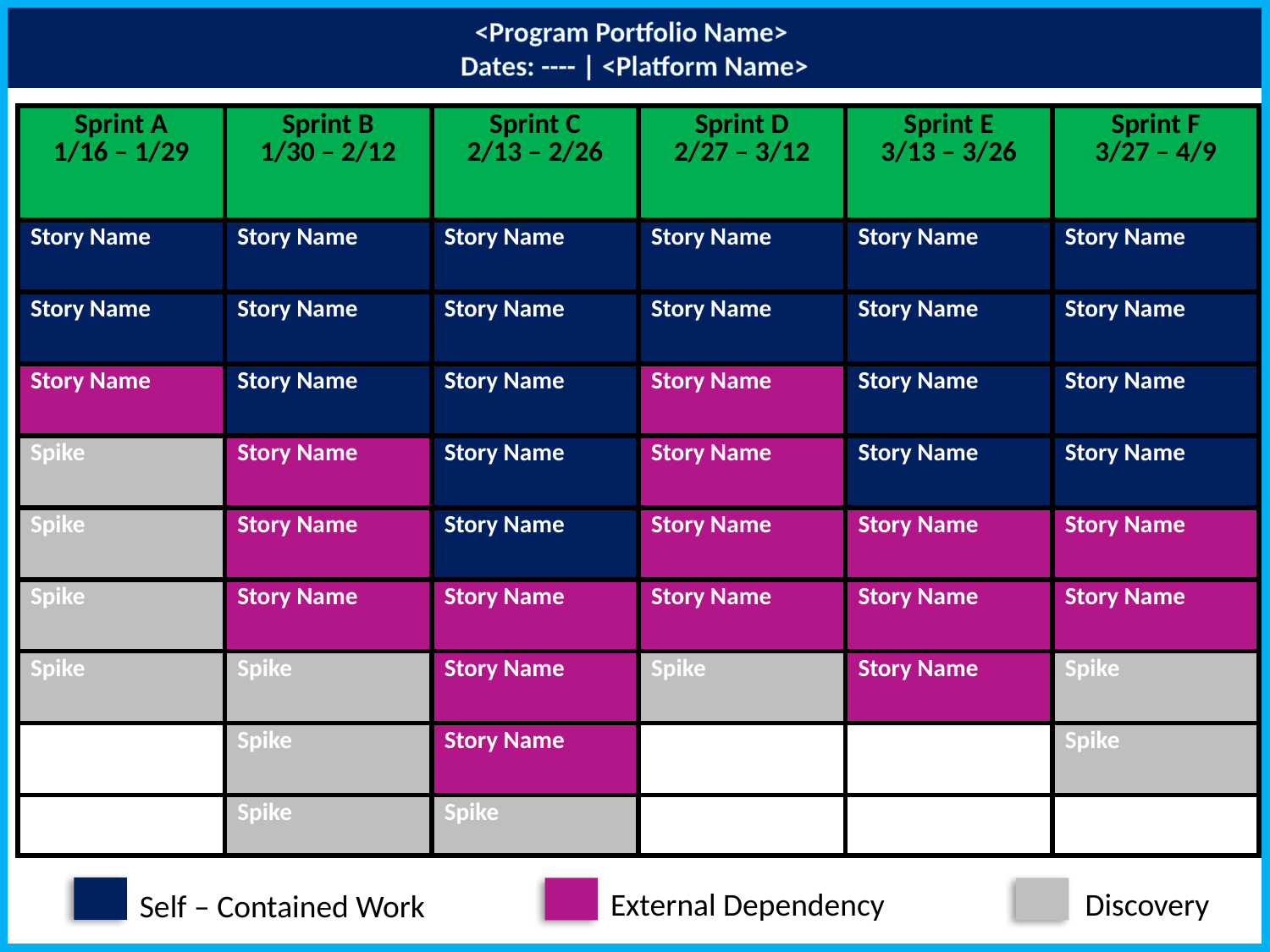

<Program Portfolio Name>
Dates: ---- | <Platform Name>

External Dependency

Discovery
Self – Contained Work
| Sprint A 1/16 – 1/29 | Sprint B 1/30 – 2/12 | Sprint C 2/13 – 2/26 | Sprint D 2/27 – 3/12 | Sprint E 3/13 – 3/26 | Sprint F 3/27 – 4/9 |
| --- | --- | --- | --- | --- | --- |
| Story Name | Story Name | Story Name | Story Name | Story Name | Story Name |
| Story Name | Story Name | Story Name | Story Name | Story Name | Story Name |
| Story Name | Story Name | Story Name | Story Name | Story Name | Story Name |
| Spike | Story Name | Story Name | Story Name | Story Name | Story Name |
| Spike | Story Name | Story Name | Story Name | Story Name | Story Name |
| Spike | Story Name | Story Name | Story Name | Story Name | Story Name |
| Spike | Spike | Story Name | Spike | Story Name | Spike |
|  | Spike | Story Name |  |  | Spike |
|  | Spike | Spike |  |  |  |